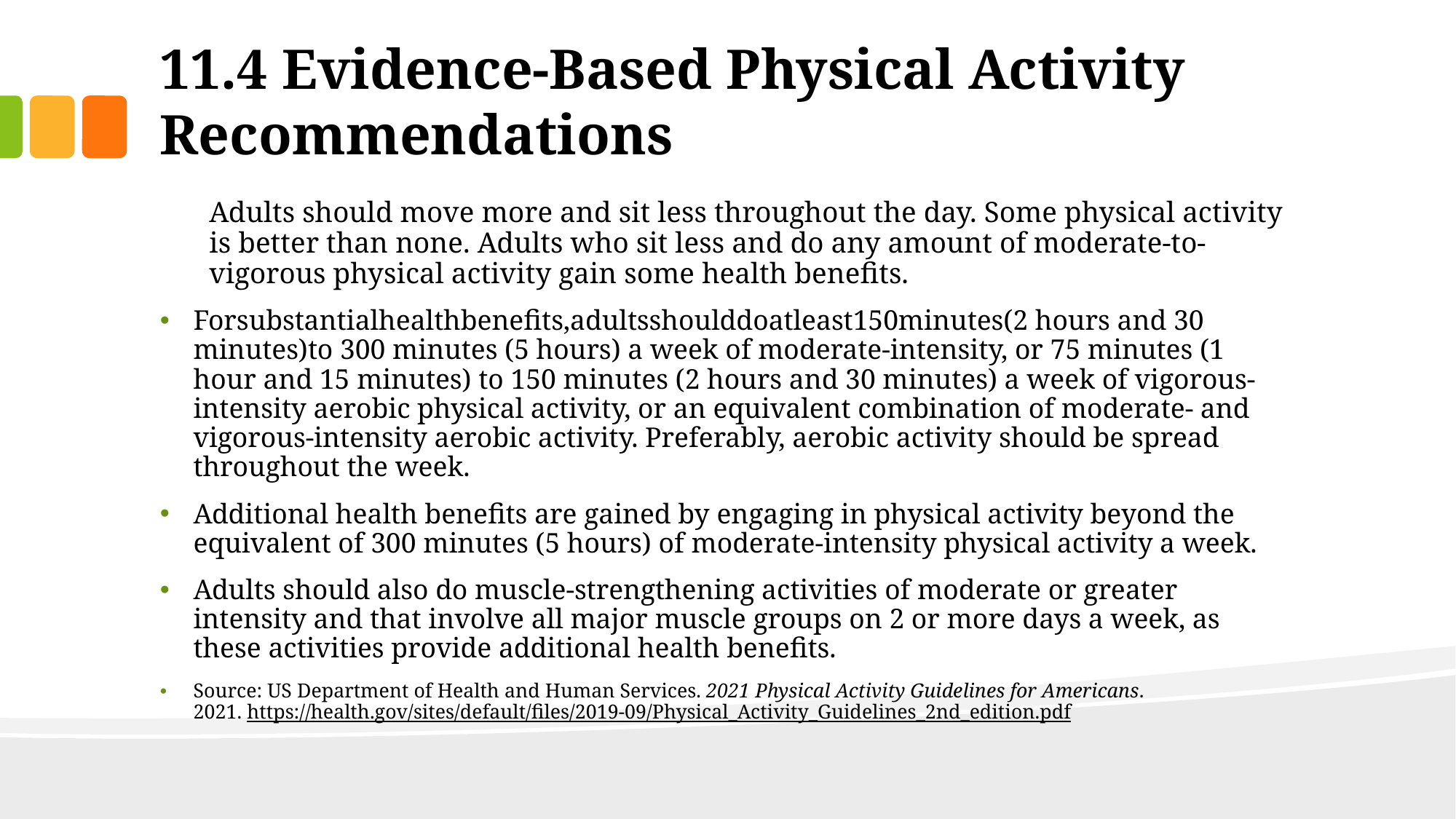

# 11.4 Evidence-Based Physical Activity Recommendations
Adults should move more and sit less throughout the day. Some physical activity is better than none. Adults who sit less and do any amount of moderate-to-vigorous physical activity gain some health benefits.
Forsubstantialhealthbenefits,adultsshoulddoatleast150minutes(2 hours and 30 minutes)to 300 minutes (5 hours) a week of moderate-intensity, or 75 minutes (1 hour and 15 minutes) to 150 minutes (2 hours and 30 minutes) a week of vigorous-intensity aerobic physical activity, or an equivalent combination of moderate- and vigorous-intensity aerobic activity. Preferably, aerobic activity should be spread throughout the week.
Additional health benefits are gained by engaging in physical activity beyond the equivalent of 300 minutes (5 hours) of moderate-intensity physical activity a week.
Adults should also do muscle-strengthening activities of moderate or greater intensity and that involve all major muscle groups on 2 or more days a week, as these activities provide additional health benefits.
Source: US Department of Health and Human Services. 2021 Physical Activity Guidelines for Americans. 2021. https://health.gov/sites/default/files/2019-09/Physical_Activity_Guidelines_2nd_edition.pdf